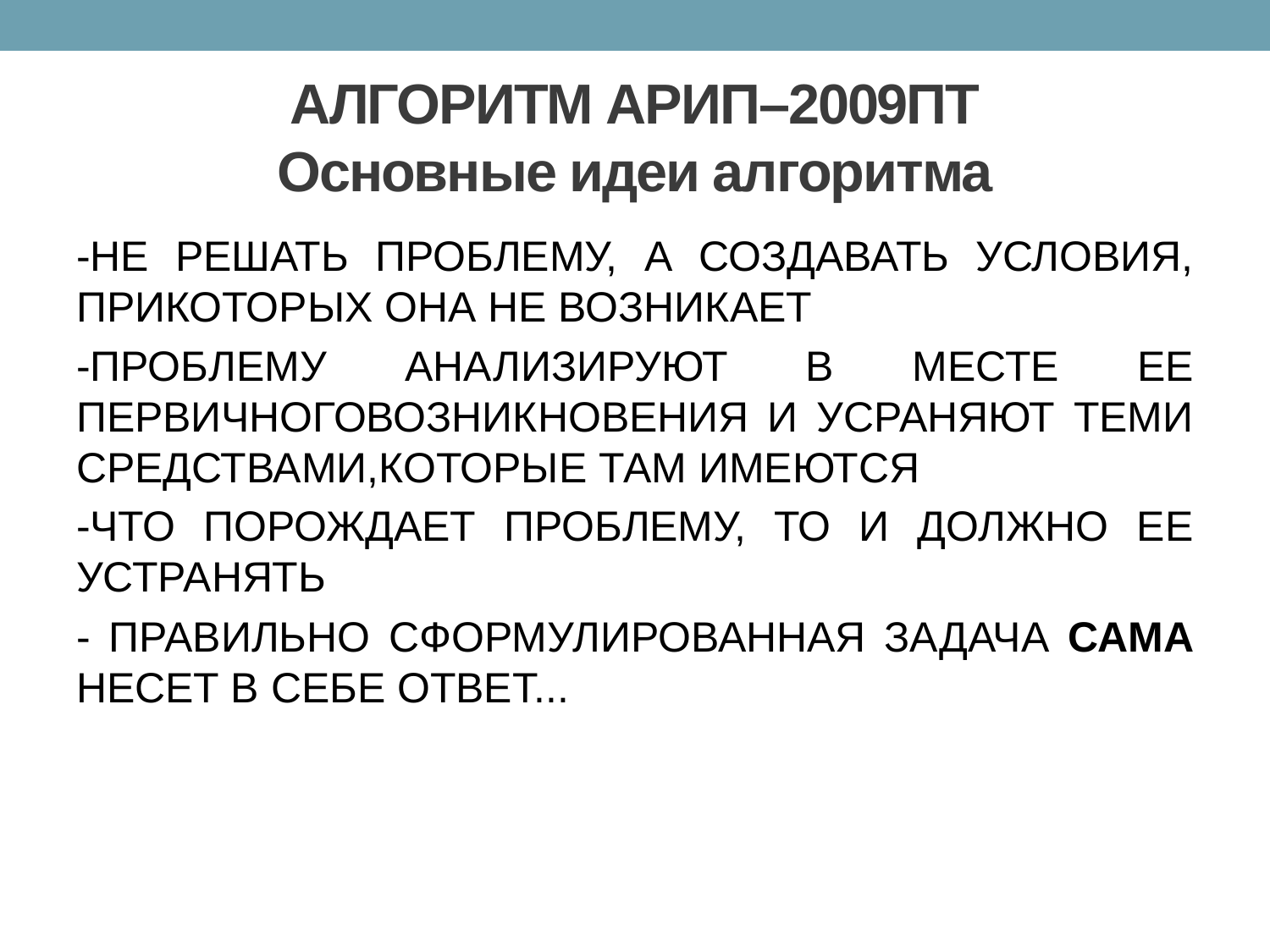

# АЛГОРИТМ АРИП–2009ПТ Основные идеи алгоритма
-НЕ РЕШАТЬ ПРОБЛЕМУ, А СОЗДАВАТЬ УСЛОВИЯ, ПРИКОТОРЫХ ОНА НЕ ВОЗНИКАЕТ
-ПРОБЛЕМУ АНАЛИЗИРУЮТ В МЕСТЕ ЕЕ ПЕРВИЧНОГОВОЗНИКНОВЕНИЯ И УСРАНЯЮТ ТЕМИ СРЕДСТВАМИ,КОТОРЫЕ ТАМ ИМЕЮТСЯ
-ЧТО ПОРОЖДАЕТ ПРОБЛЕМУ, ТО И ДОЛЖНО ЕЕ УСТРАНЯТЬ
- ПРАВИЛЬНО СФОРМУЛИРОВАННАЯ ЗАДАЧА САМА НЕСЕТ В СЕБЕ ОТВЕТ...